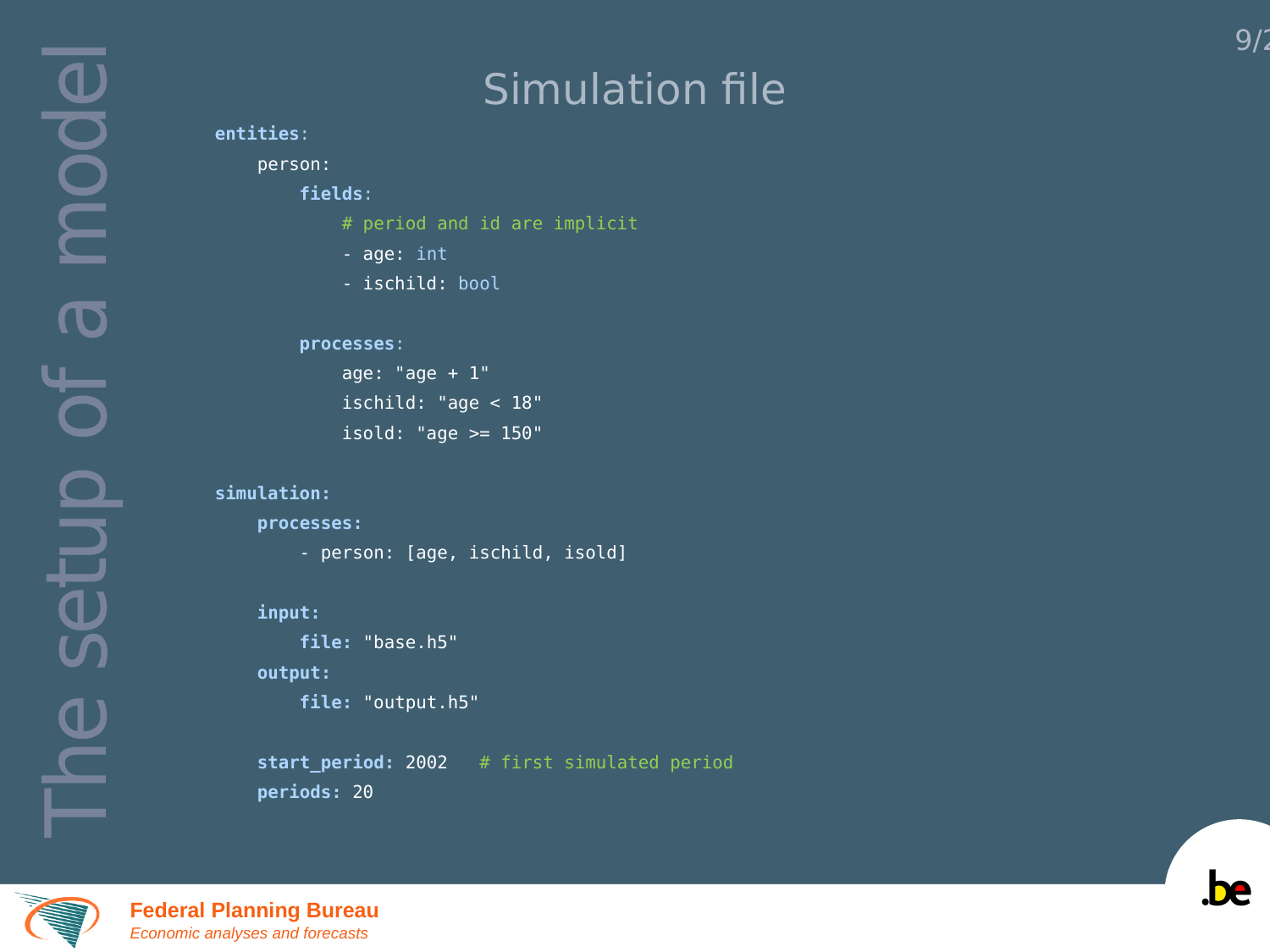

# Simulation file
entities:
    person:
        fields:
            # period and id are implicit
            - age: int
            - ischild: bool

        processes:
            age: "age + 1"
            ischild: "age < 18"
            isold: "age >= 150"

simulation:
    processes:
        - person: [age, ischild, isold]

    input:
        file: "base.h5"
    output:
        file: "output.h5"

    start_period: 2002   # first simulated period
    periods: 20
The setup of a model